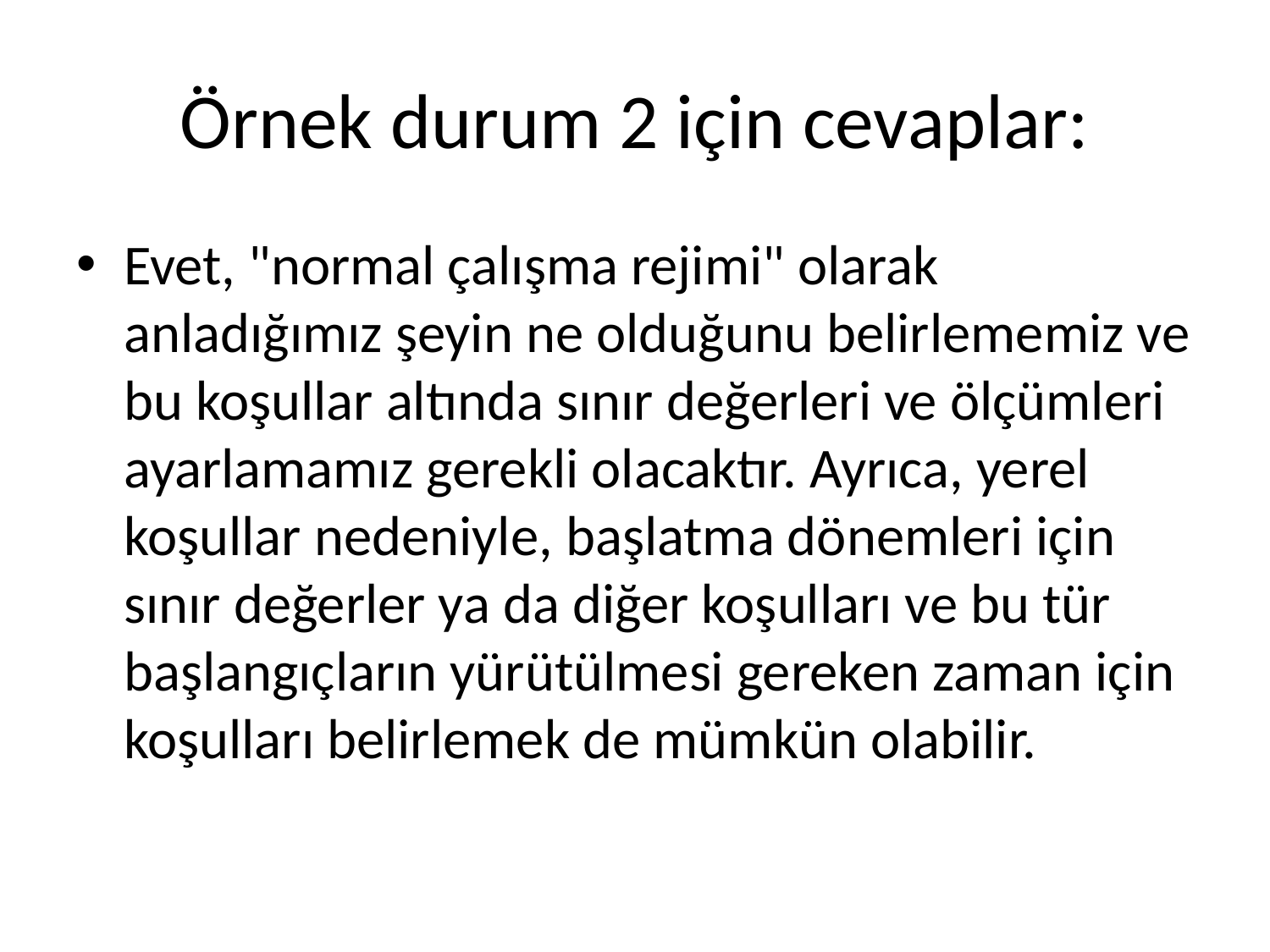

# Örnek durum 2 için cevaplar:
Evet, "normal çalışma rejimi" olarak anladığımız şeyin ne olduğunu belirlememiz ve bu koşullar altında sınır değerleri ve ölçümleri ayarlamamız gerekli olacaktır. Ayrıca, yerel koşullar nedeniyle, başlatma dönemleri için sınır değerler ya da diğer koşulları ve bu tür başlangıçların yürütülmesi gereken zaman için koşulları belirlemek de mümkün olabilir.